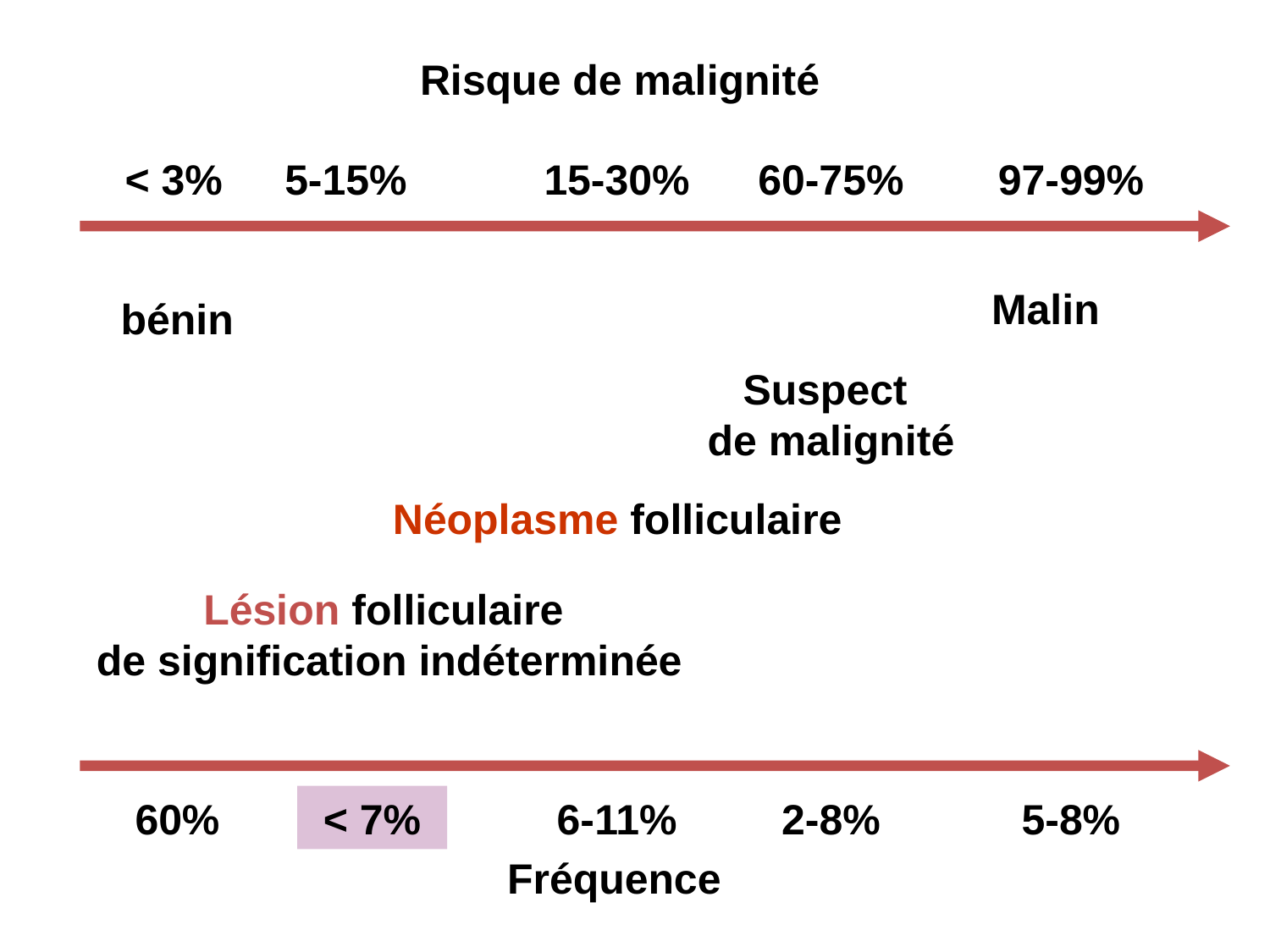

Risque de malignité
< 3%
5-15%
15-30%
60-75%
97-99%

Malin
bénin
Suspect
de malignité
Néoplasme folliculaire

Lésion folliculaire
de signification indéterminée

60%
< 7%
6-11%
2-8%
5-8%
Fréquence